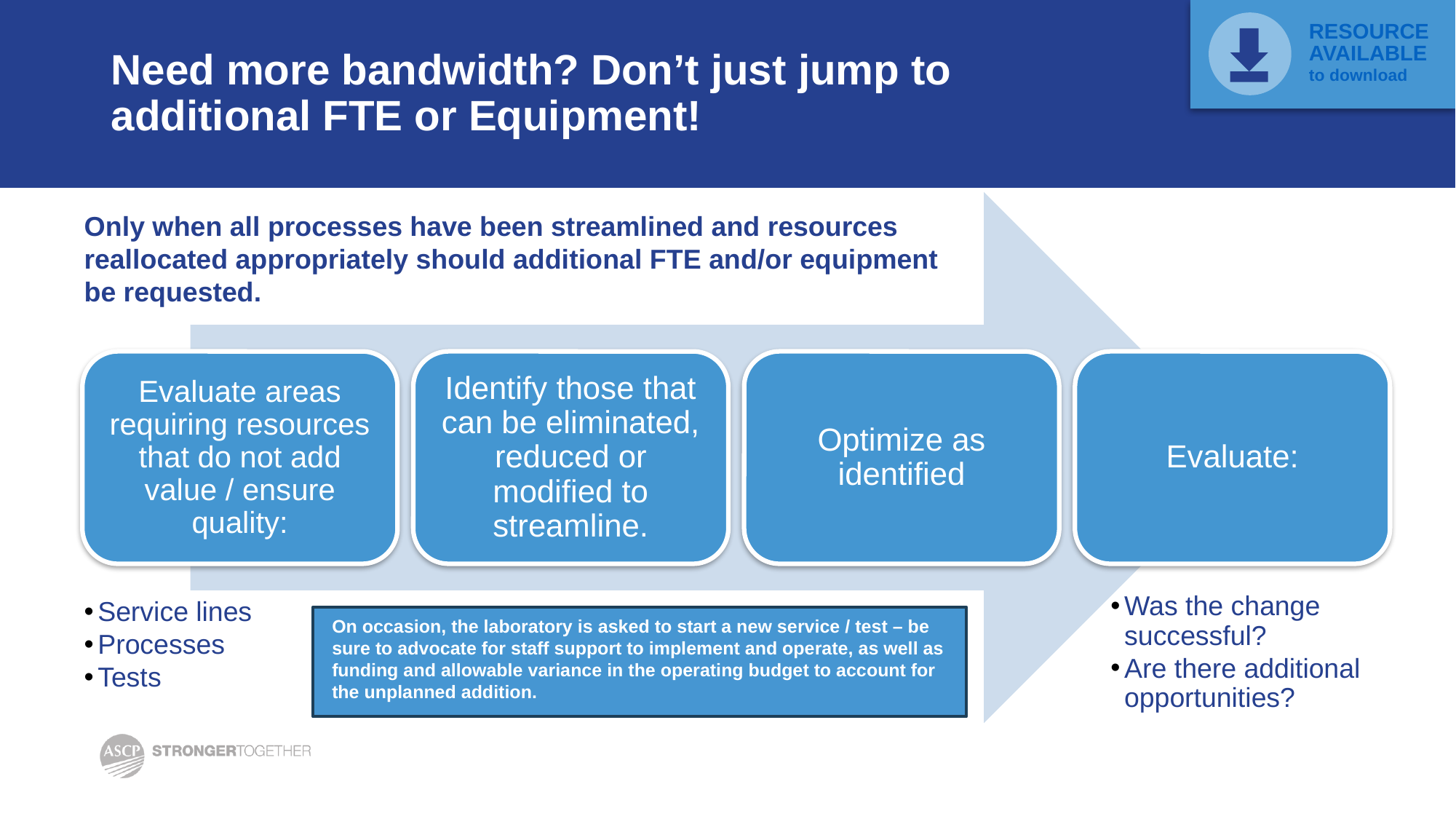

RESOURCE AVAILABLE
to download
# Need more bandwidth? Don’t just jump to additional FTE or Equipment!

Evaluate areas requiring resources that do not add value / ensure quality:
Identify those that can be eliminated, reduced or modified to streamline.
Optimize as identified
Evaluate:
Only when all processes have been streamlined and resources reallocated appropriately should additional FTE and/or equipment be requested.

Was the change successful?
Are there additional opportunities?

Service lines
Processes
Tests

On occasion, the laboratory is asked to start a new service / test – be sure to advocate for staff support to implement and operate, as well as funding and allowable variance in the operating budget to account for the unplanned addition.